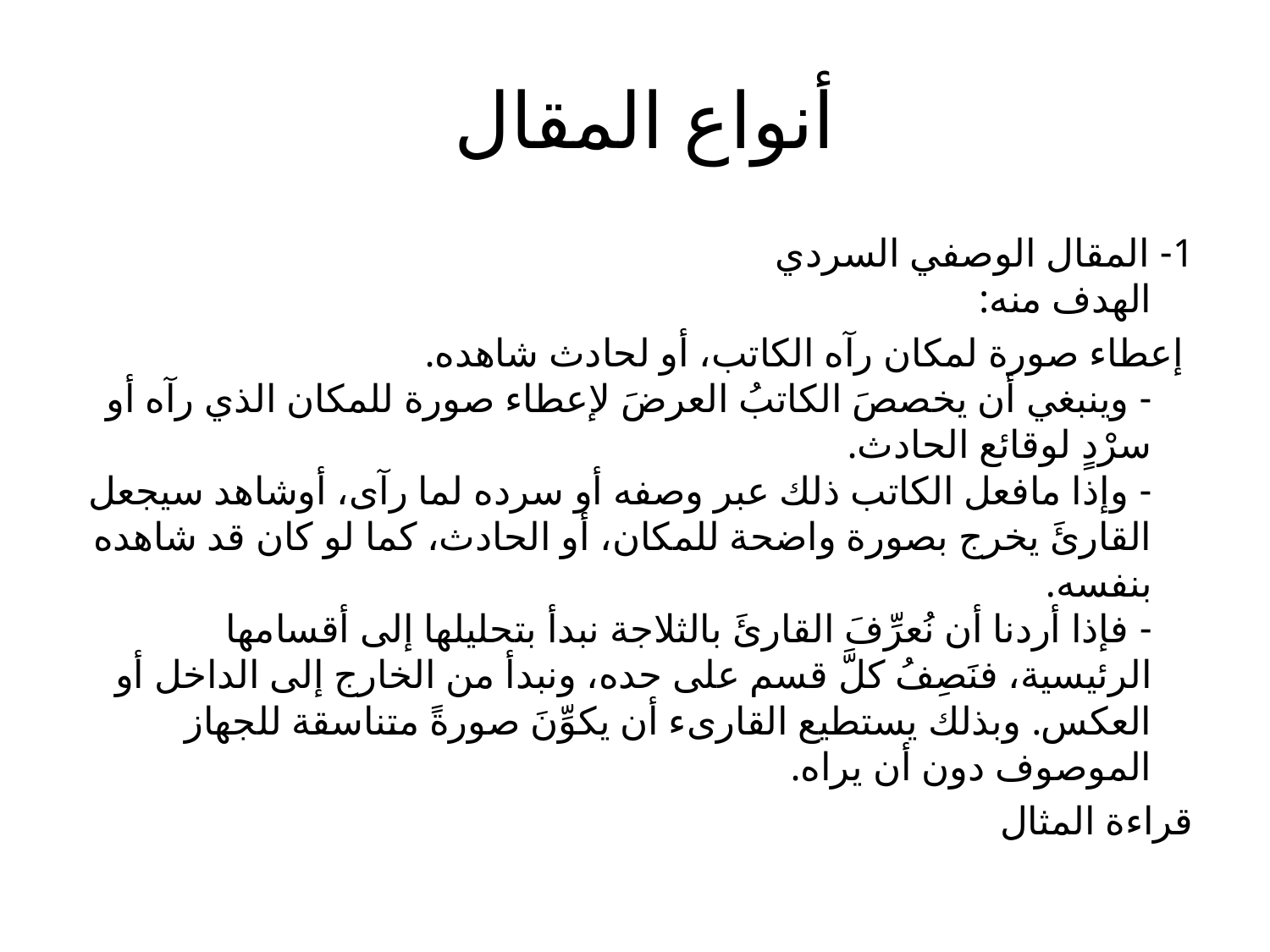

# أنواع المقال
1- المقال الوصفي السردي
الهدف منه:
 إعطاء صورة لمكان رآه الكاتب، أو لحادث شاهده.
- وينبغي أن يخصصَ الكاتبُ العرضَ لإعطاء صورة للمكان الذي رآه أو سرْدٍ لوقائع الحادث.
- وإذا مافعل الكاتب ذلك عبر وصفه أو سرده لما رآى، أوشاهد سيجعل القارئَ يخرج بصورة واضحة للمكان، أو الحادث، كما لو كان قد شاهده بنفسه.
- فإذا أردنا أن نُعرِّفَ القارئَ بالثلاجة نبدأ بتحليلها إلى أقسامها الرئيسية، فنَصِفُ كلَّ قسم على حده، ونبدأ من الخارج إلى الداخل أو العكس. وبذلك يستطيع القارىء أن يكوِّنَ صورةً متناسقة للجهاز الموصوف دون أن يراه.
قراءة المثال